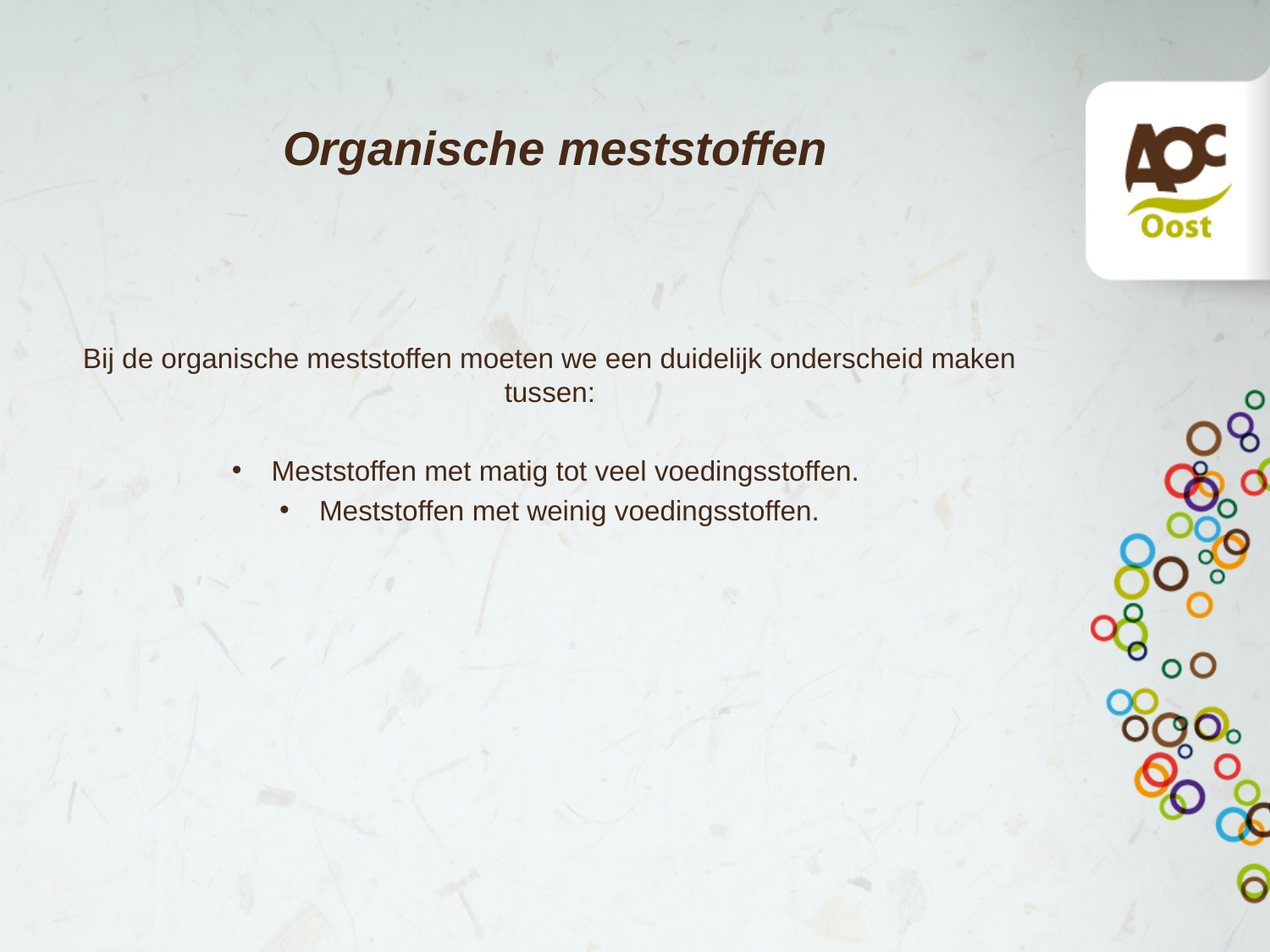

# Organische meststoffen

Bij de organische meststoffen moeten we een duidelijk onderscheid maken tussen:

Meststoffen met matig tot veel voedingsstoffen.
Meststoffen met weinig voedingsstoffen.